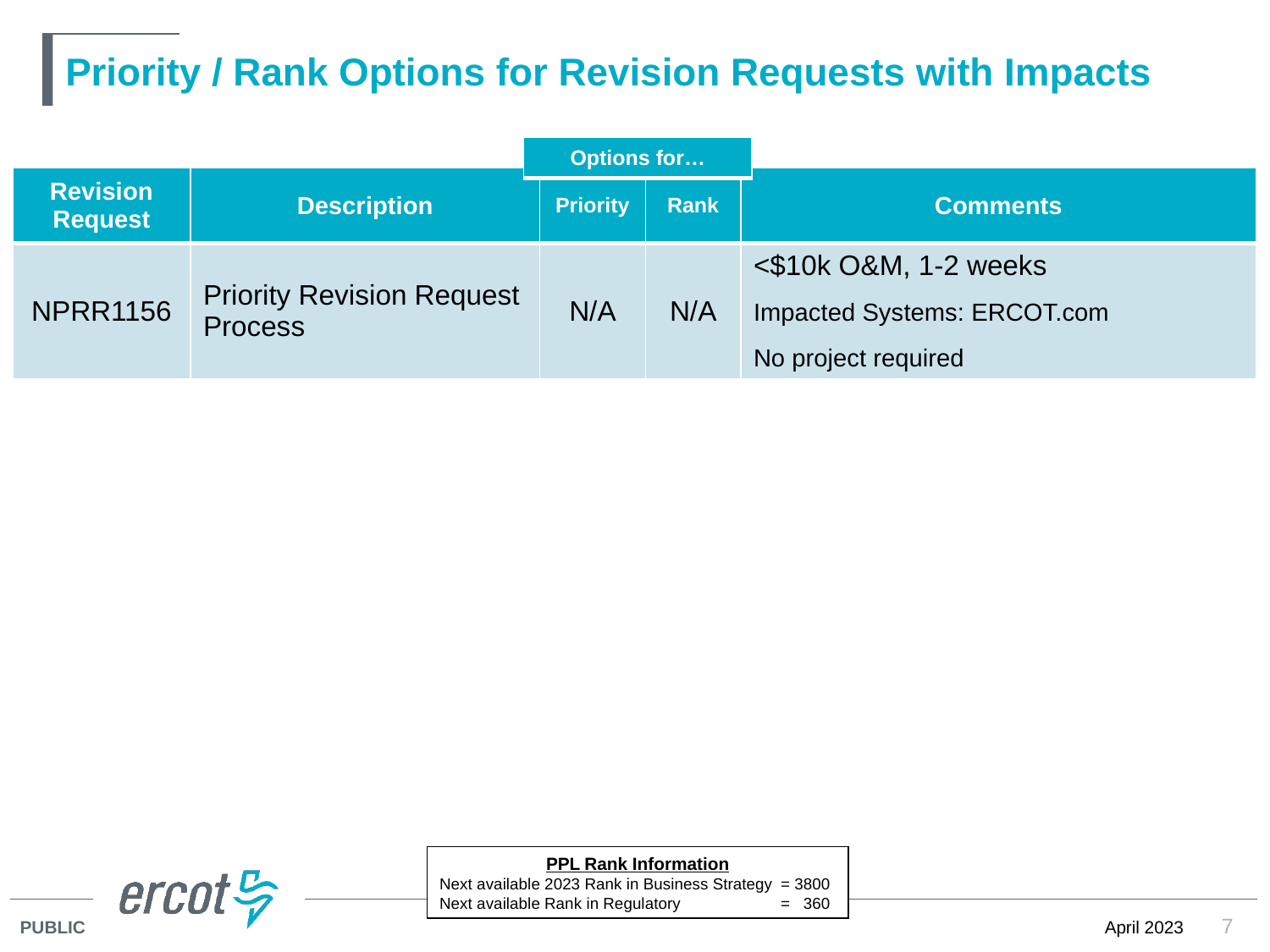

# Priority / Rank Options for Revision Requests with Impacts
| Options for… |
| --- |
| Revision Request | Description | Priority | Rank | Comments |
| --- | --- | --- | --- | --- |
| NPRR1156 | Priority Revision Request Process | N/A | N/A | <$10k O&M, 1-2 weeks Impacted Systems: ERCOT.com No project required |
PPL Rank Information
Next available 2023 Rank in Business Strategy 	= 3800
Next available Rank in Regulatory	=   360
7